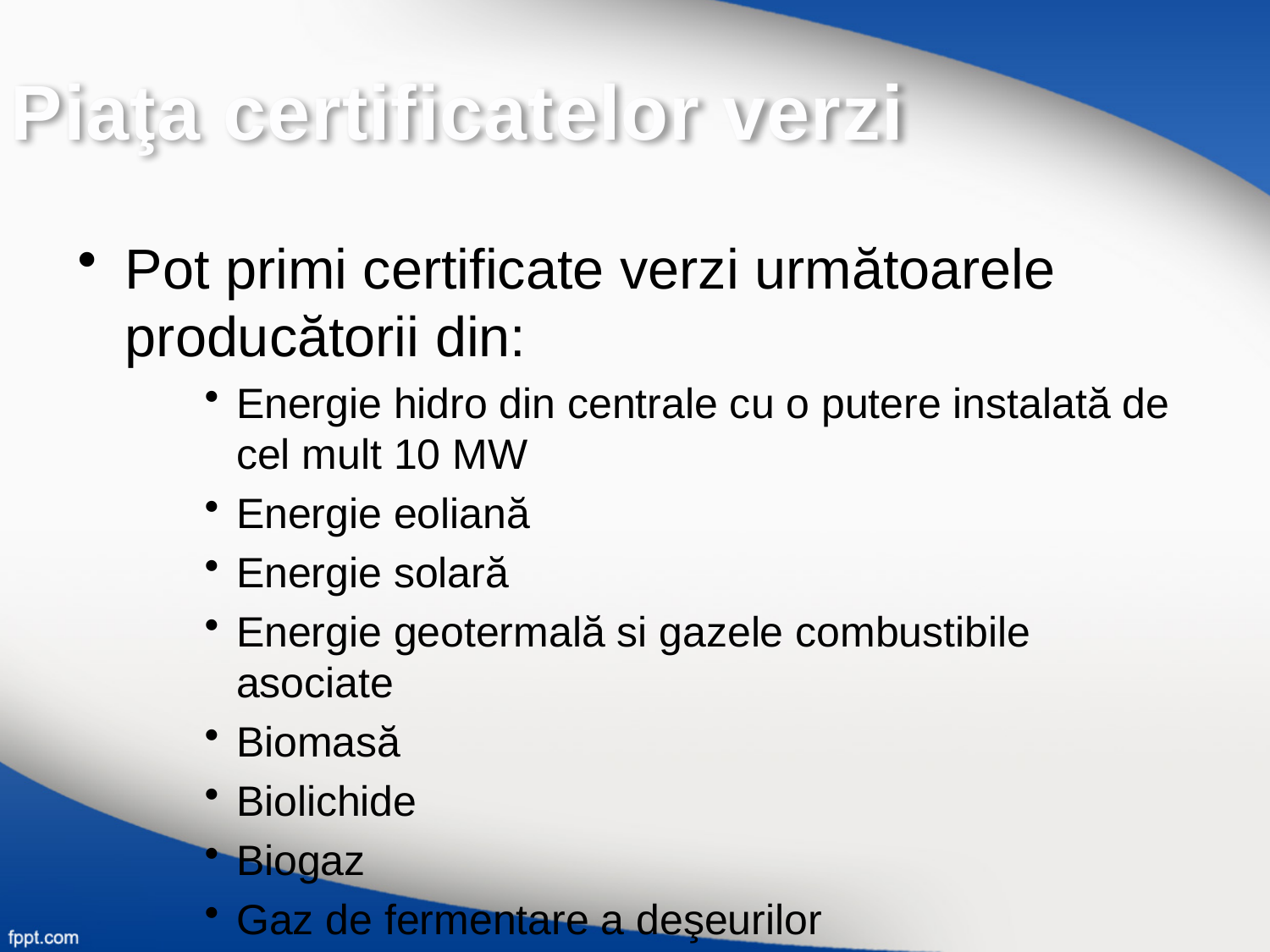

Piaţa certificatelor verzi
Pot primi certificate verzi următoarele producătorii din:
Energie hidro din centrale cu o putere instalată de cel mult 10 MW
Energie eoliană
Energie solară
Energie geotermală si gazele combustibile asociate
Biomasă
Biolichide
Biogaz
Gaz de fermentare a deşeurilor
Gaz de fermentare a nămolurilor din instalațiile de epurare a apelor uzate